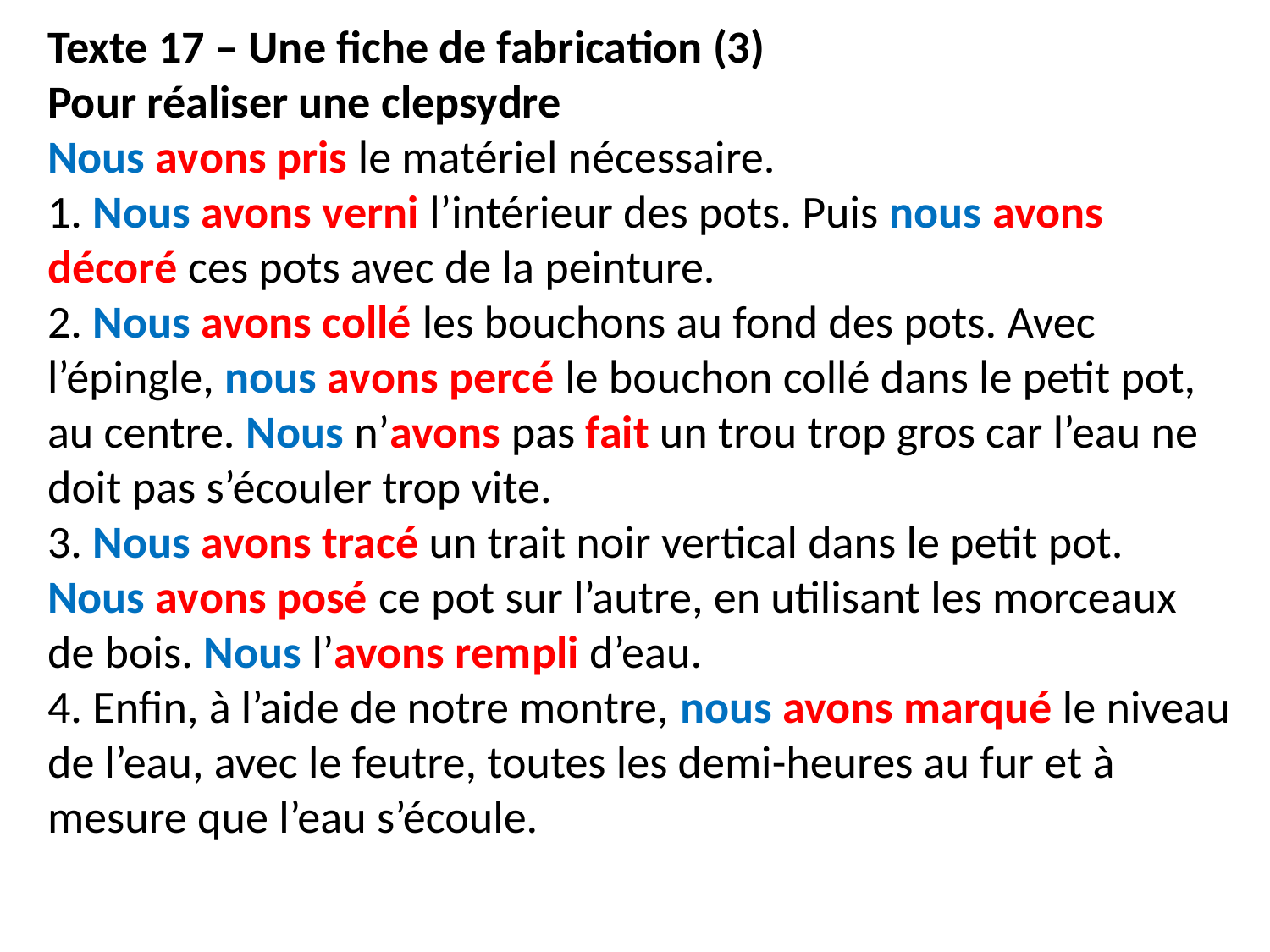

Texte 17 – Une fiche de fabrication (3)
Pour réaliser une clepsydre
Nous avons pris le matériel nécessaire.
1. Nous avons verni l’intérieur des pots. Puis nous avons décoré ces pots avec de la peinture.
2. Nous avons collé les bouchons au fond des pots. Avec l’épingle, nous avons percé le bouchon collé dans le petit pot, au centre. Nous n’avons pas fait un trou trop gros car l’eau ne doit pas s’écouler trop vite.
3. Nous avons tracé un trait noir vertical dans le petit pot. Nous avons posé ce pot sur l’autre, en utilisant les morceaux de bois. Nous l’avons rempli d’eau.
4. Enfin, à l’aide de notre montre, nous avons marqué le niveau de l’eau, avec le feutre, toutes les demi-heures au fur et à mesure que l’eau s’écoule.